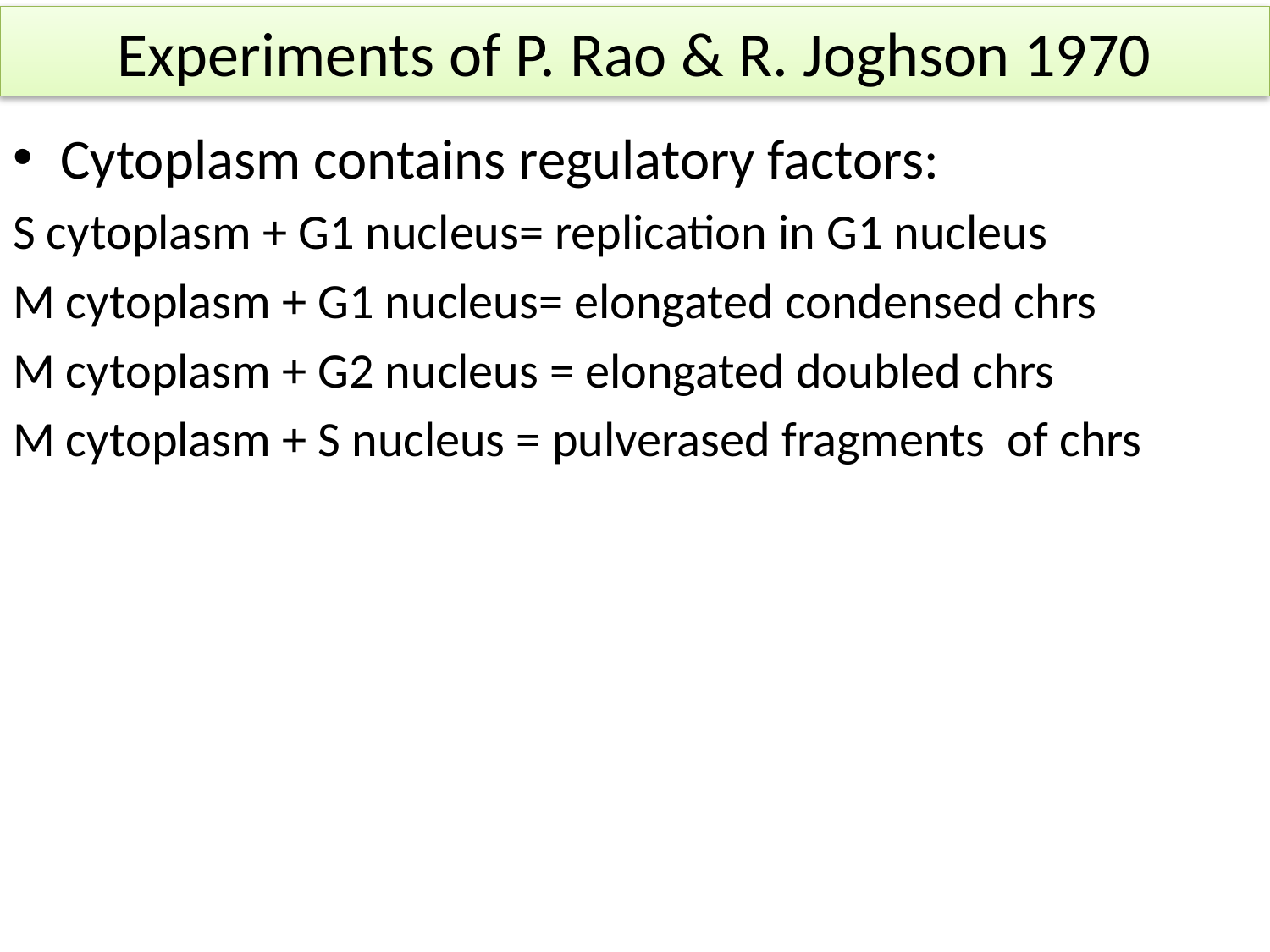

# Experiments of P. Rao & R. Joghson 1970
Cytoplasm contains regulatory factors:
S cytoplasm + G1 nucleus= replication in G1 nucleus
M cytoplasm + G1 nucleus= elongated condensed chrs
M cytoplasm + G2 nucleus = elongated doubled chrs
M cytoplasm + S nucleus = pulverased fragments  of chrs